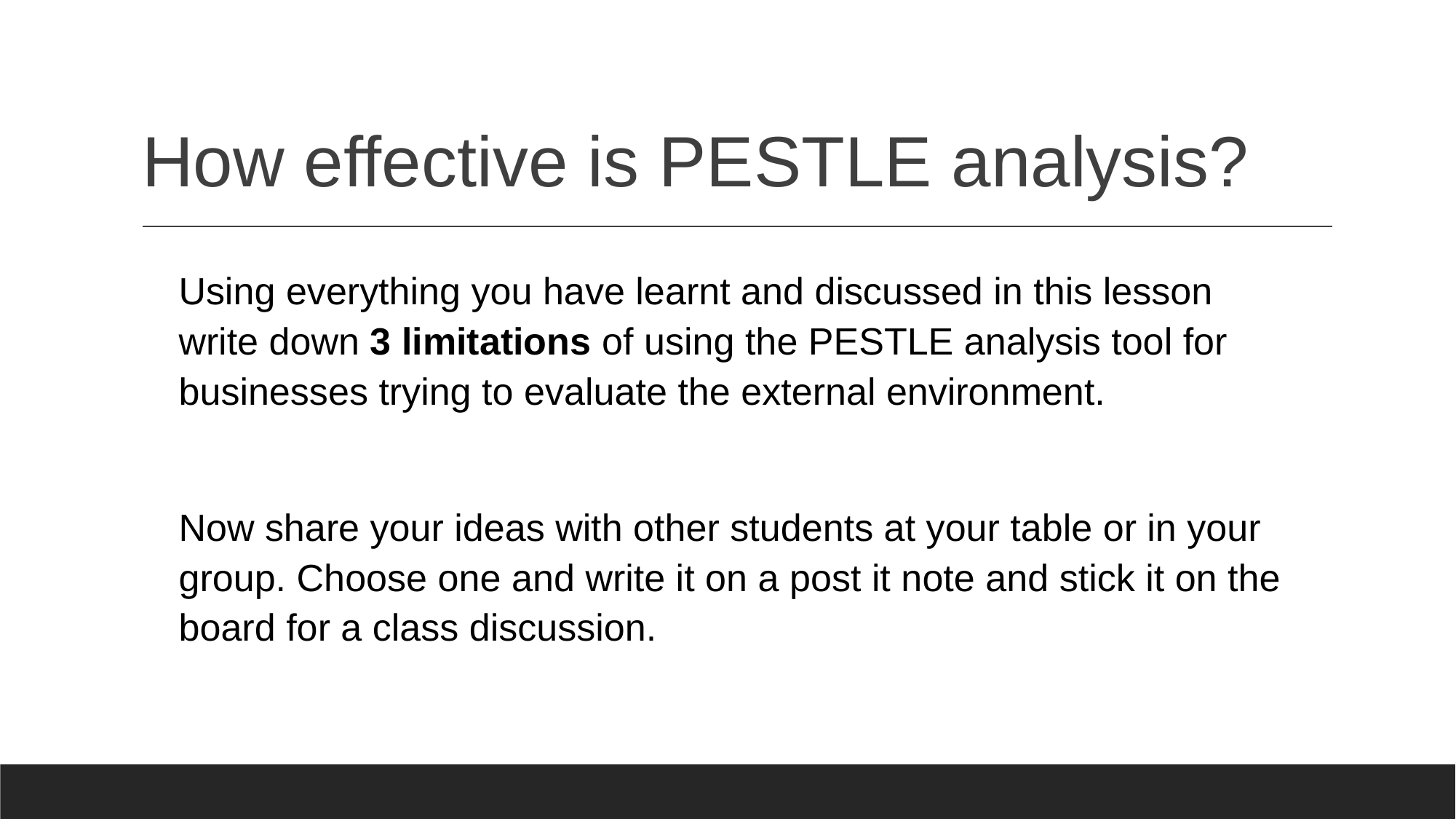

# How effective is PESTLE analysis?
Using everything you have learnt and discussed in this lesson write down 3 limitations of using the PESTLE analysis tool for businesses trying to evaluate the external environment.

Now share your ideas with other students at your table or in your group. Choose one and write it on a post it note and stick it on the board for a class discussion.